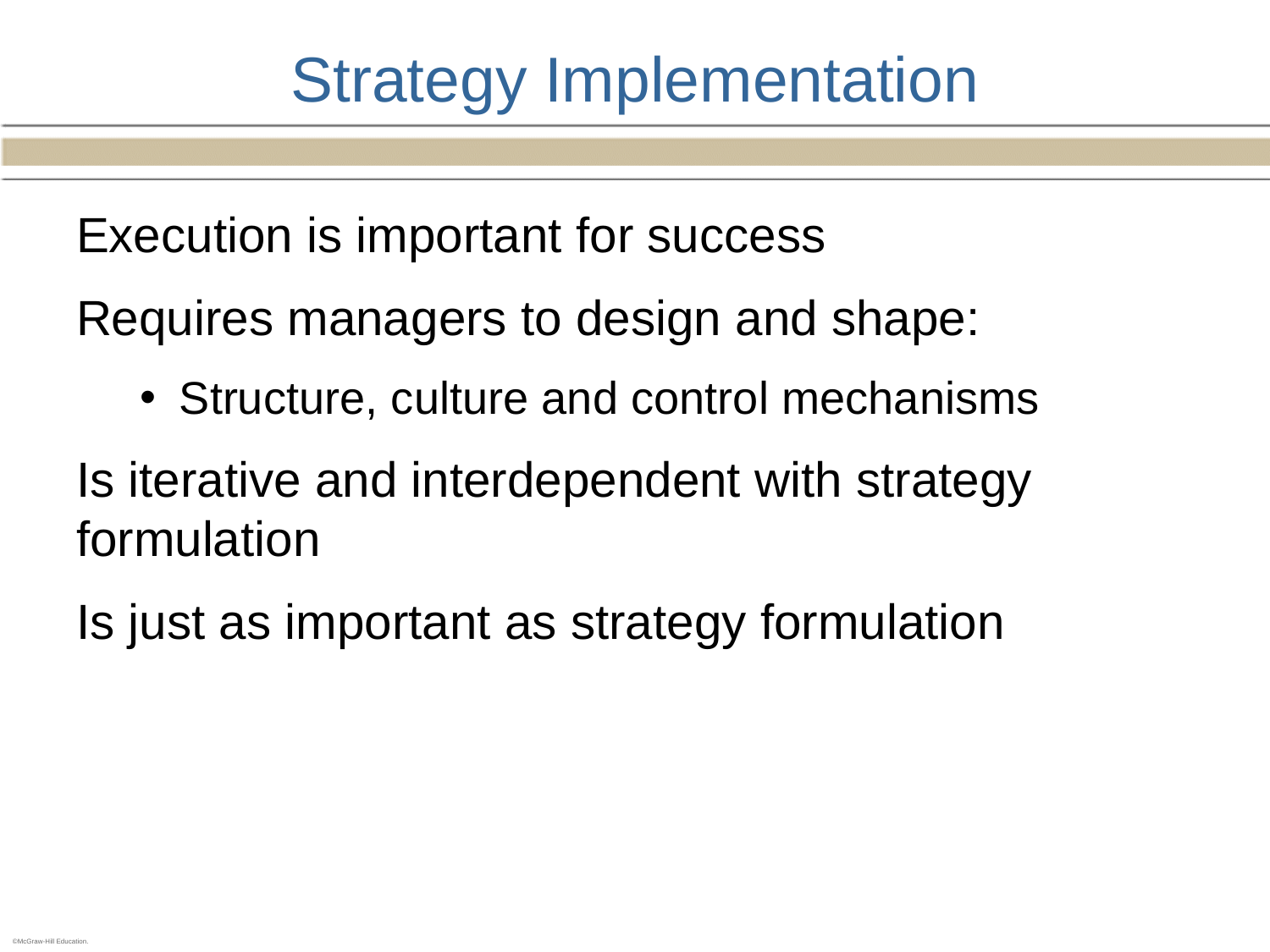

# Strategy Implementation
Execution is important for success
Requires managers to design and shape:
Structure, culture and control mechanisms
Is iterative and interdependent with strategy formulation
Is just as important as strategy formulation